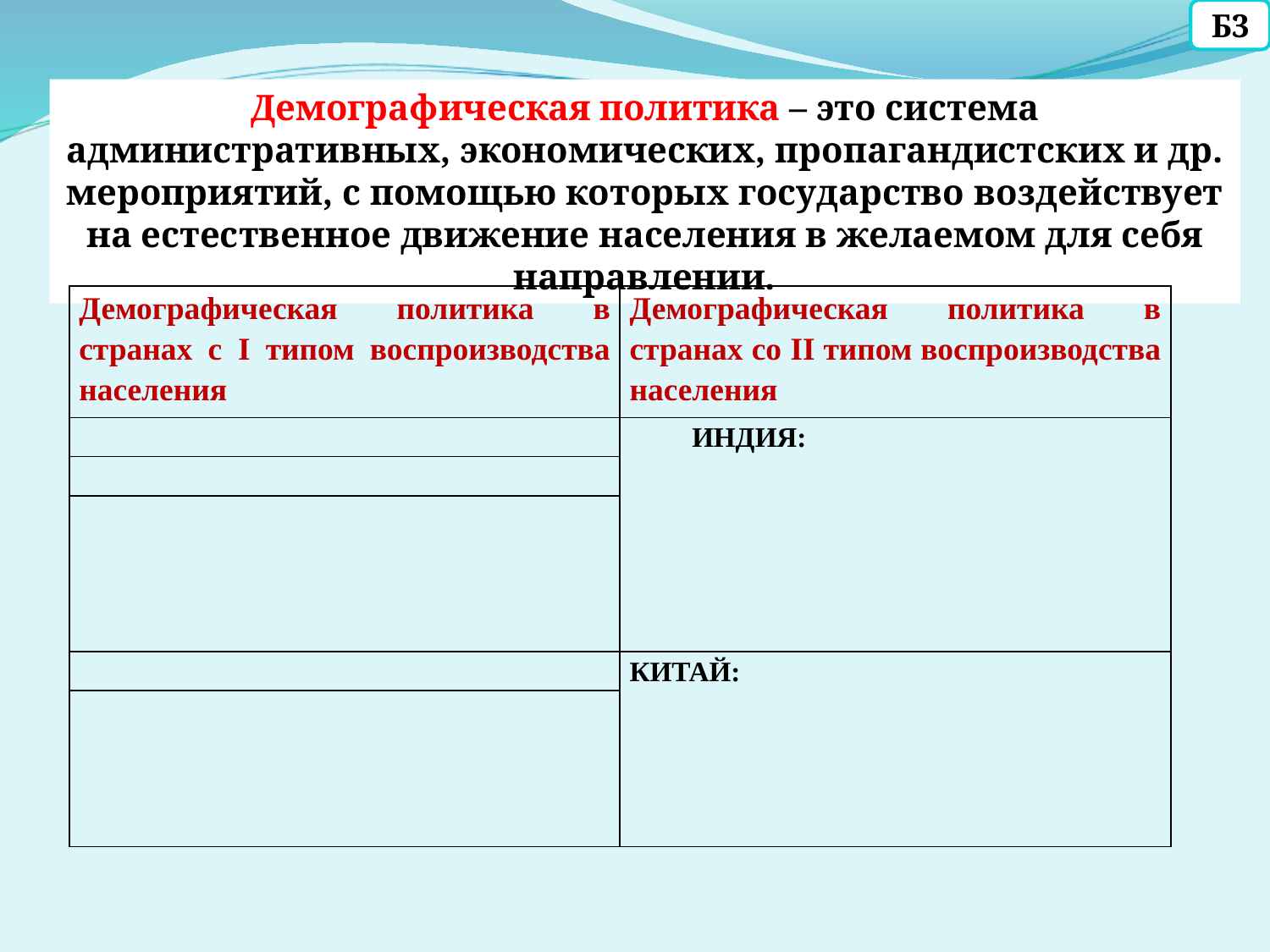

Б3
Демографическая политика – это система административных, экономических, пропагандистских и др. мероприятий, с помощью которых государство воздействует на естественное движение населения в желаемом для себя направлении.
| Демографическая политика в странах с I типом воспроизводства населения | Демографическая политика в странах со II типом воспроизводства населения |
| --- | --- |
|  | ИНДИЯ: |
|  |  |
|  |  |
|  | КИТАЙ: |
|  |  |